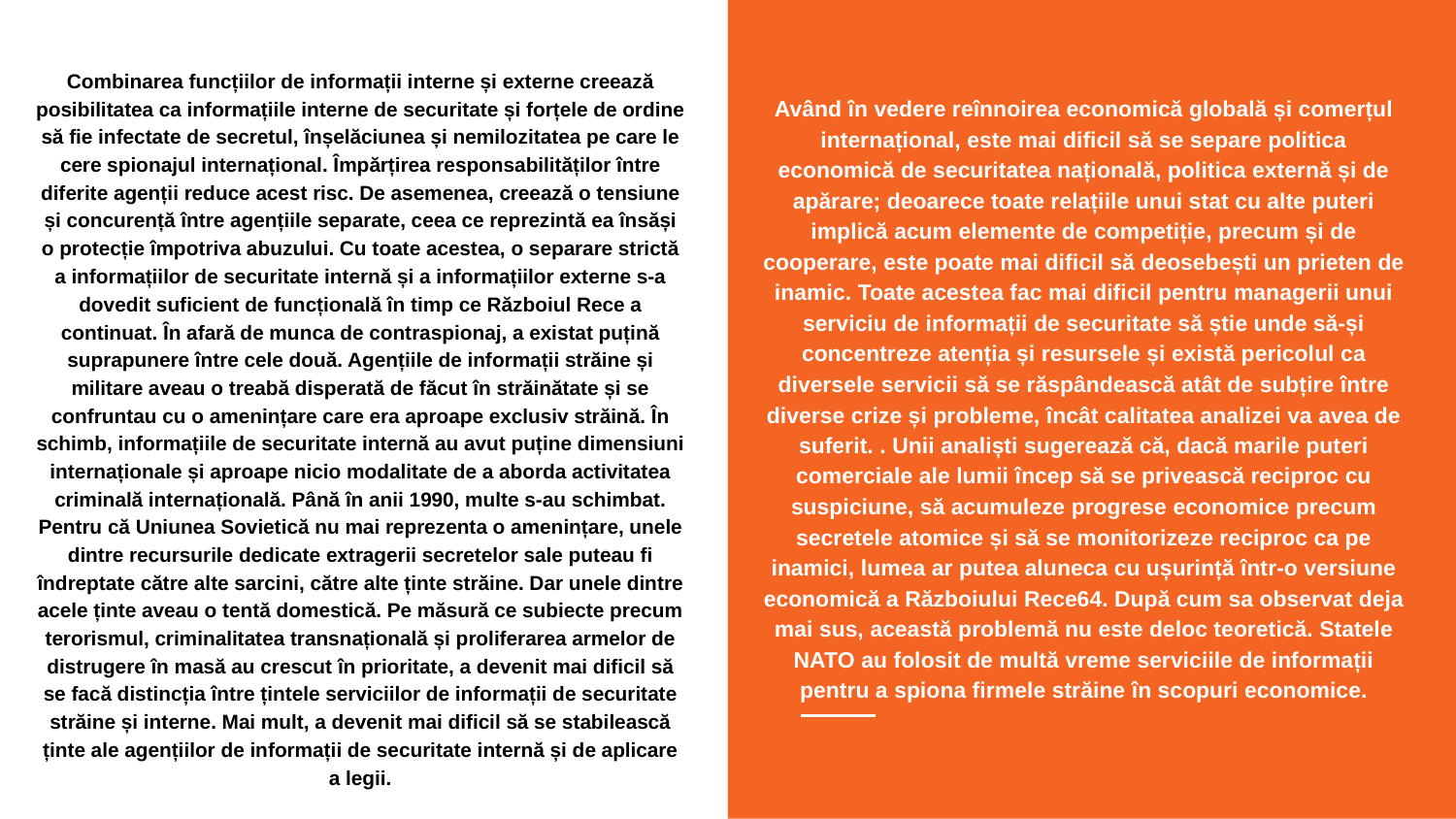

Combinarea funcțiilor de informații interne și externe creează posibilitatea ca informațiile interne de securitate și forțele de ordine să fie infectate de secretul, înșelăciunea și nemilozitatea pe care le cere spionajul internațional. Împărțirea responsabilităților între diferite agenții reduce acest risc. De asemenea, creează o tensiune și concurență între agențiile separate, ceea ce reprezintă ea însăși o protecție împotriva abuzului. Cu toate acestea, o separare strictă a informațiilor de securitate internă și a informațiilor externe s-a dovedit suficient de funcțională în timp ce Războiul Rece a continuat. În afară de munca de contraspionaj, a existat puțină suprapunere între cele două. Agențiile de informații străine și militare aveau o treabă disperată de făcut în străinătate și se confruntau cu o amenințare care era aproape exclusiv străină. În schimb, informațiile de securitate internă au avut puține dimensiuni internaționale și aproape nicio modalitate de a aborda activitatea criminală internațională. Până în anii 1990, multe s-au schimbat. Pentru că Uniunea Sovietică nu mai reprezenta o amenințare, unele dintre recursurile dedicate extragerii secretelor sale puteau fi îndreptate către alte sarcini, către alte ținte străine. Dar unele dintre acele ținte aveau o tentă domestică. Pe măsură ce subiecte precum terorismul, criminalitatea transnațională și proliferarea armelor de distrugere în masă au crescut în prioritate, a devenit mai dificil să se facă distincția între țintele serviciilor de informații de securitate străine și interne. Mai mult, a devenit mai dificil să se stabilească ținte ale agențiilor de informații de securitate internă și de aplicare a legii.
Având în vedere reînnoirea economică globală și comerțul internațional, este mai dificil să se separe politica economică de securitatea națională, politica externă și de apărare; deoarece toate relațiile unui stat cu alte puteri implică acum elemente de competiție, precum și de cooperare, este poate mai dificil să deosebești un prieten de inamic. Toate acestea fac mai dificil pentru managerii unui serviciu de informații de securitate să știe unde să-și concentreze atenția și resursele și există pericolul ca diversele servicii să se răspândească atât de subțire între diverse crize și probleme, încât calitatea analizei va avea de suferit. . Unii analiști sugerează că, dacă marile puteri comerciale ale lumii încep să se privească reciproc cu suspiciune, să acumuleze progrese economice precum secretele atomice și să se monitorizeze reciproc ca pe inamici, lumea ar putea aluneca cu ușurință într-o versiune economică a Războiului Rece64. După cum sa observat deja mai sus, această problemă nu este deloc teoretică. Statele NATO au folosit de multă vreme serviciile de informații pentru a spiona firmele străine în scopuri economice.